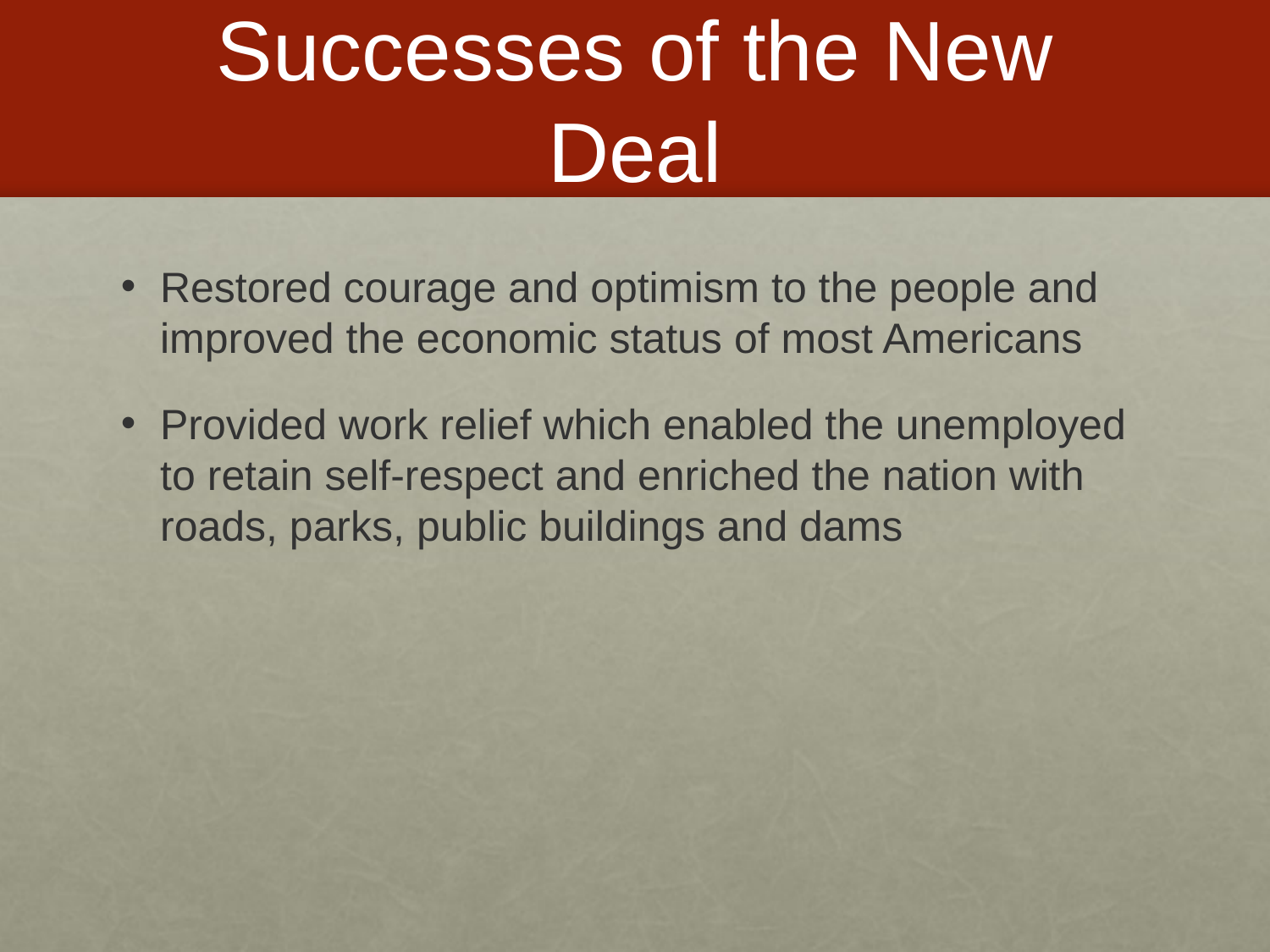

# Successes of the New Deal
Restored courage and optimism to the people and improved the economic status of most Americans
Provided work relief which enabled the unemployed to retain self-respect and enriched the nation with roads, parks, public buildings and dams